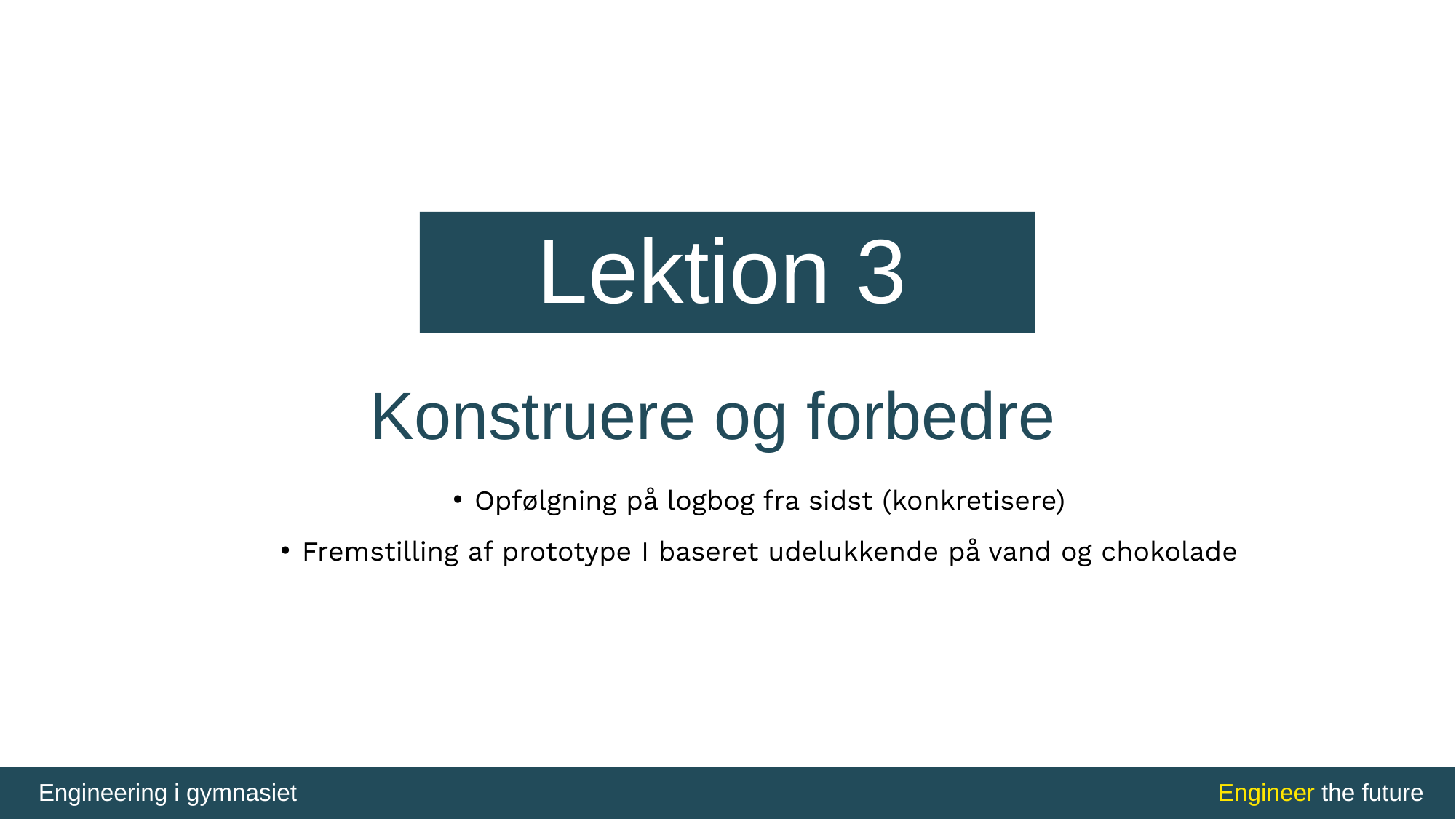

# Konstruere og forbedre
Lektion 3
Opfølgning på logbog fra sidst (konkretisere)
Fremstilling af prototype I baseret udelukkende på vand og chokolade